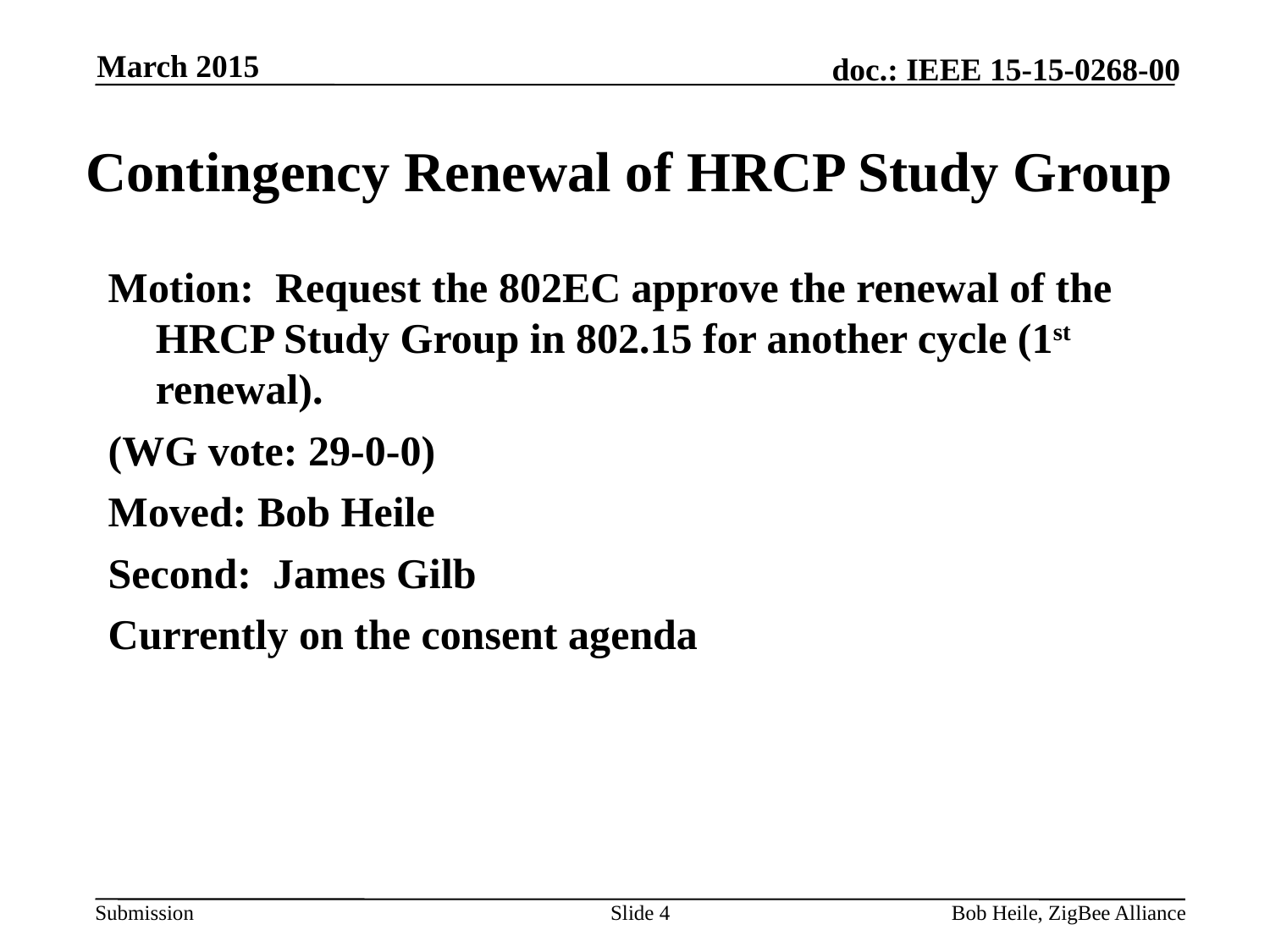

March 2015
# Contingency Renewal of HRCP Study Group
Motion:  Request the 802EC approve the renewal of the HRCP Study Group in 802.15 for another cycle (1st renewal).
(WG vote: 29-0-0)
Moved: Bob Heile
Second:  James Gilb
Currently on the consent agenda
Slide 4
Bob Heile, ZigBee Alliance